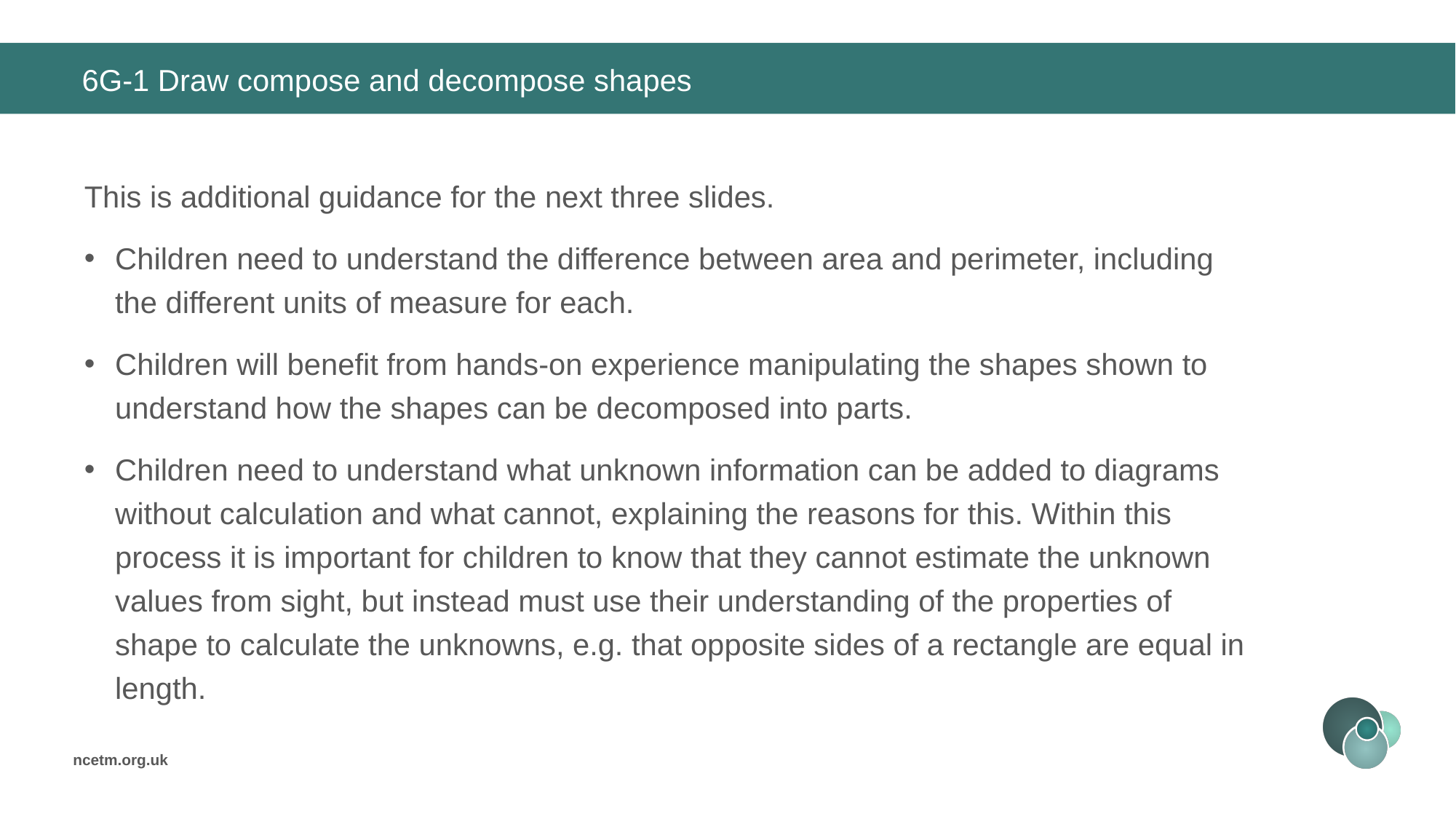

# 6G-1 Draw compose and decompose shapes
This is additional guidance for the next three slides.
Children need to understand the difference between area and perimeter, including the different units of measure for each.
Children will benefit from hands-on experience manipulating the shapes shown to understand how the shapes can be decomposed into parts.
Children need to understand what unknown information can be added to diagrams without calculation and what cannot, explaining the reasons for this. Within this process it is important for children to know that they cannot estimate the unknown values from sight, but instead must use their understanding of the properties of shape to calculate the unknowns, e.g. that opposite sides of a rectangle are equal in length.